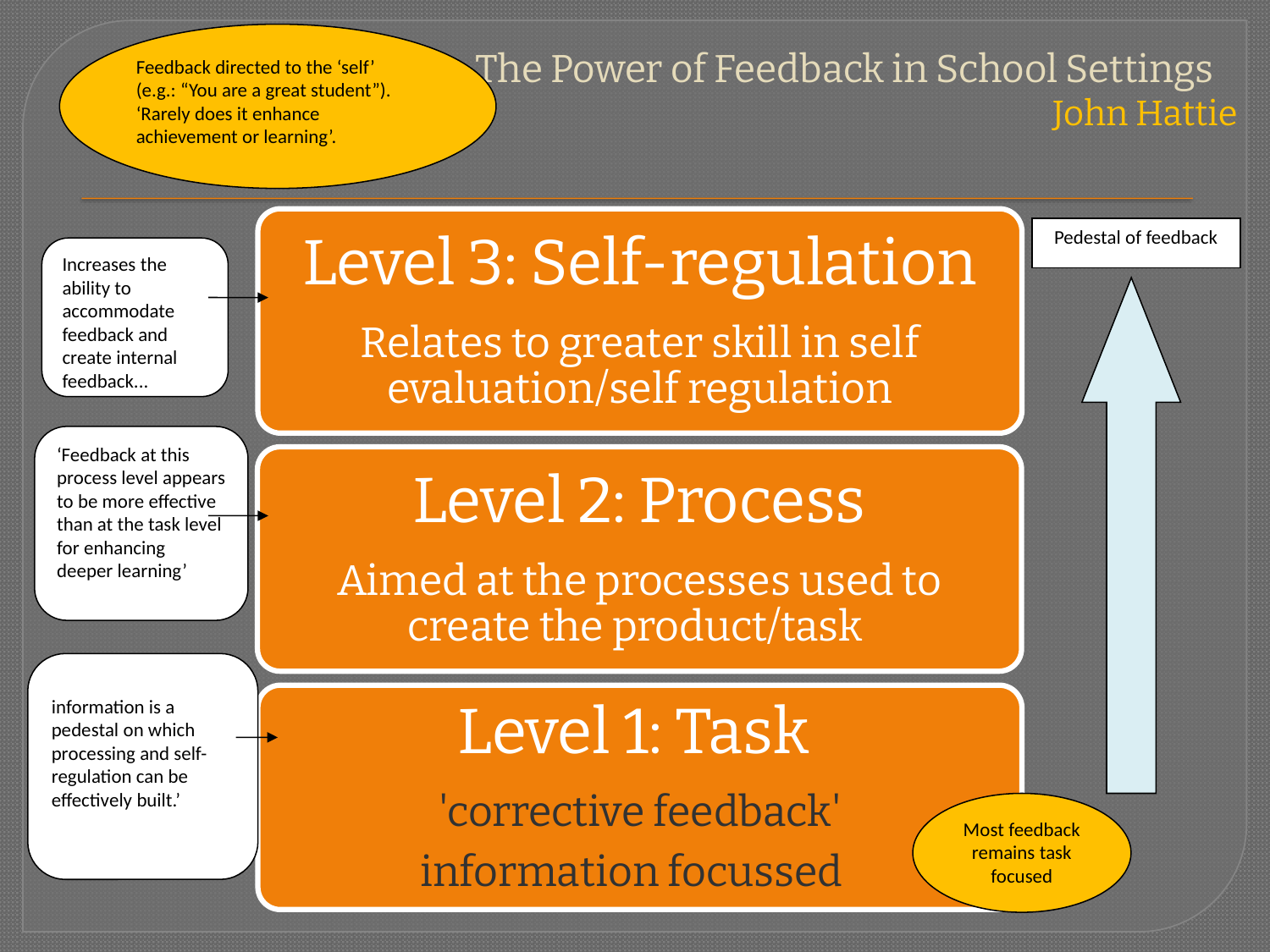

Feedback directed to the ‘self’ (e.g.: “You are a great student”). ‘Rarely does it enhance achievement or learning’.
# The Power of Feedback in School Settings John Hattie

Level 3: Self-regulation
Relates to greater skill in self evaluation/self regulation
Level 2: Process
Aimed at the processes used to create the product/task
Level 1: Task
'corrective feedback'
information focussed
Pedestal of feedback
Increases the ability to accommodate feedback and create internal feedback...

‘Feedback at this process level appears to be more effective than at the task level for enhancing deeper learning’

‘Having correct information is a pedestal on which processing and self-regulation can be effectively built.’

Most feedback remains task focused